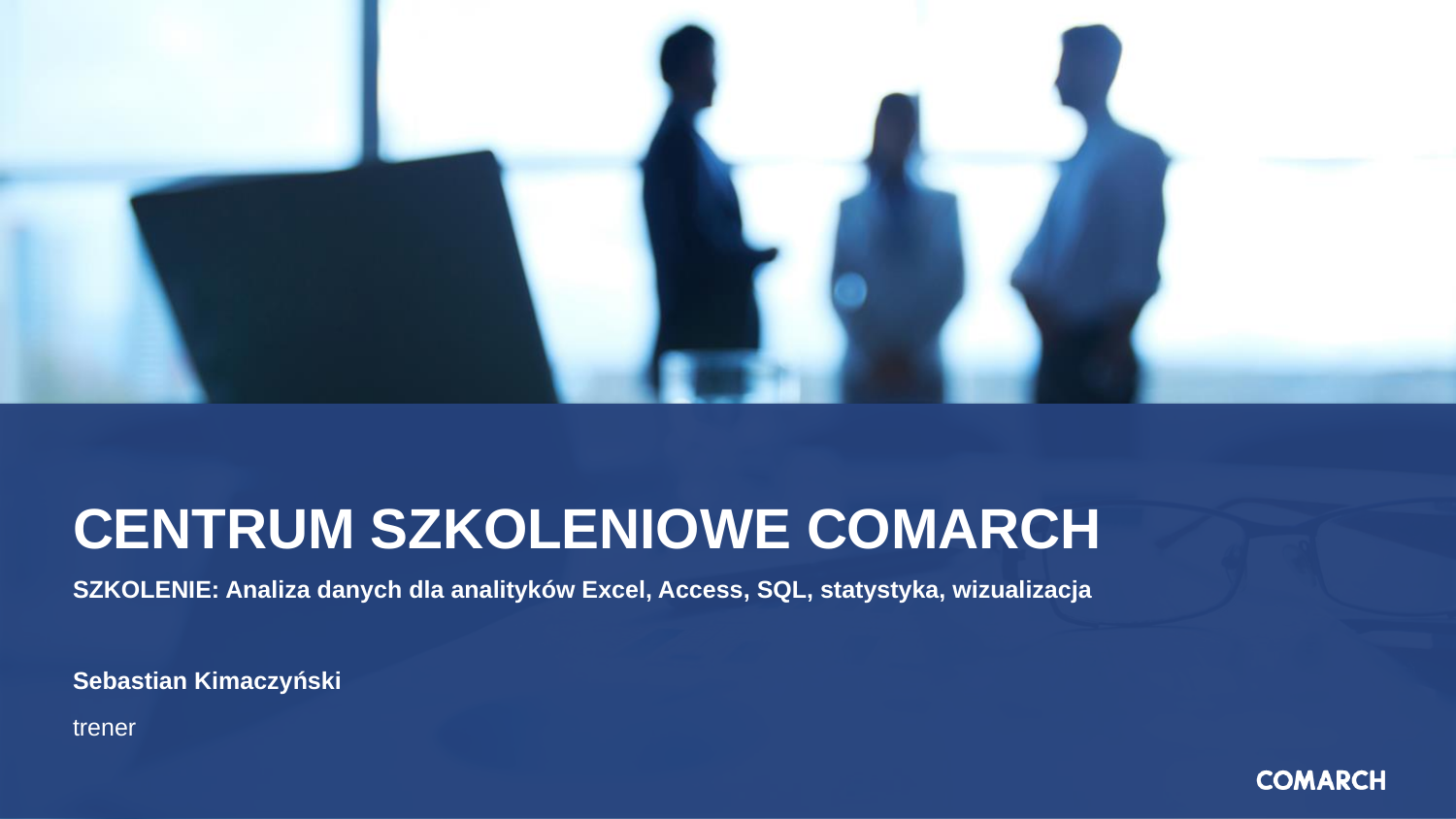

# CENTRUM SZKOLENIOWE COMARCH
SZKOLENIE: Analiza danych dla analityków Excel, Access, SQL, statystyka, wizualizacja
Sebastian Kimaczyński
trener